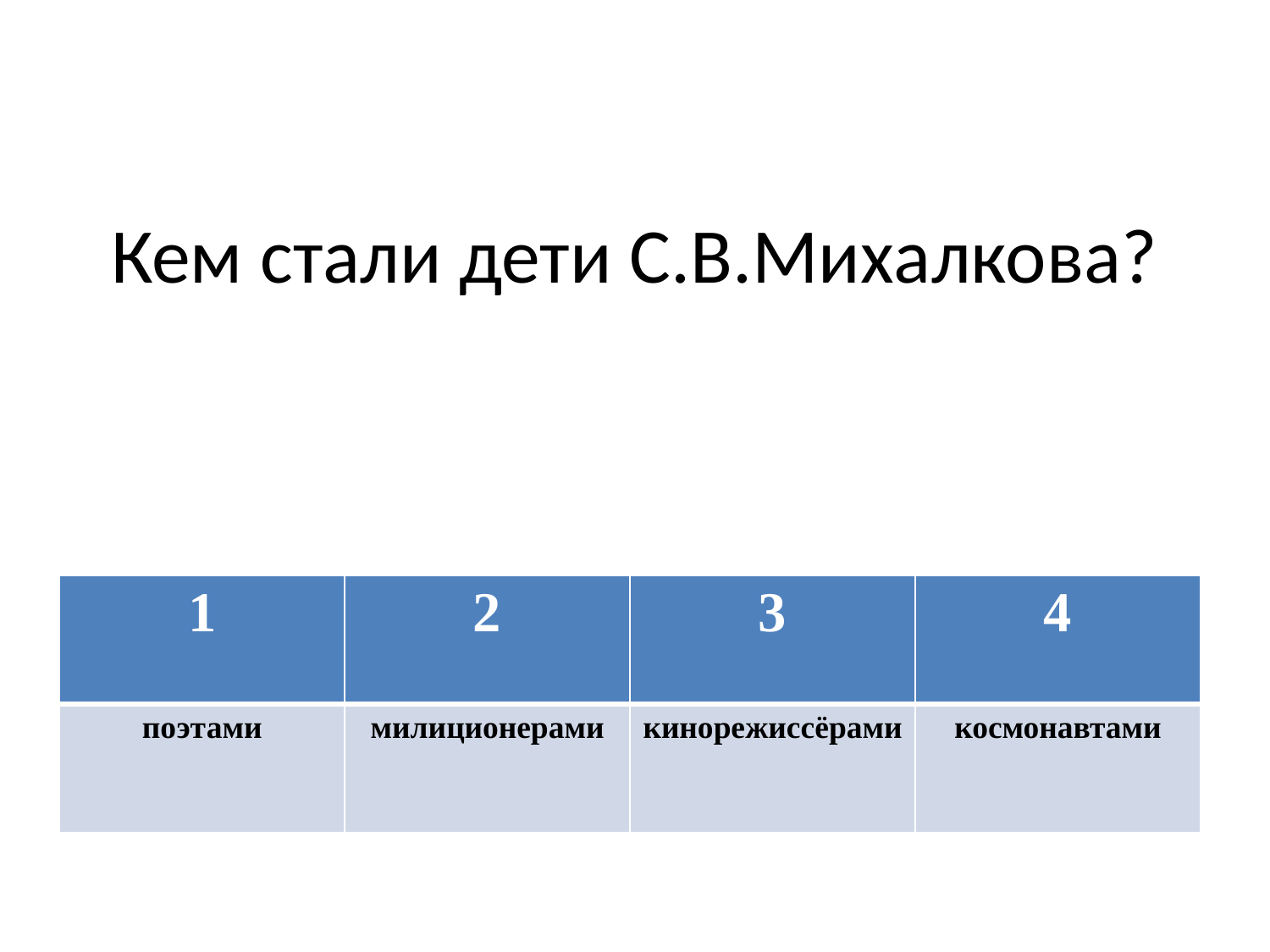

# Кем стали дети С.В.Михалкова?
| 1 | 2 | 3 | 4 |
| --- | --- | --- | --- |
| поэтами | милиционерами | кинорежиссёрами | космонавтами |